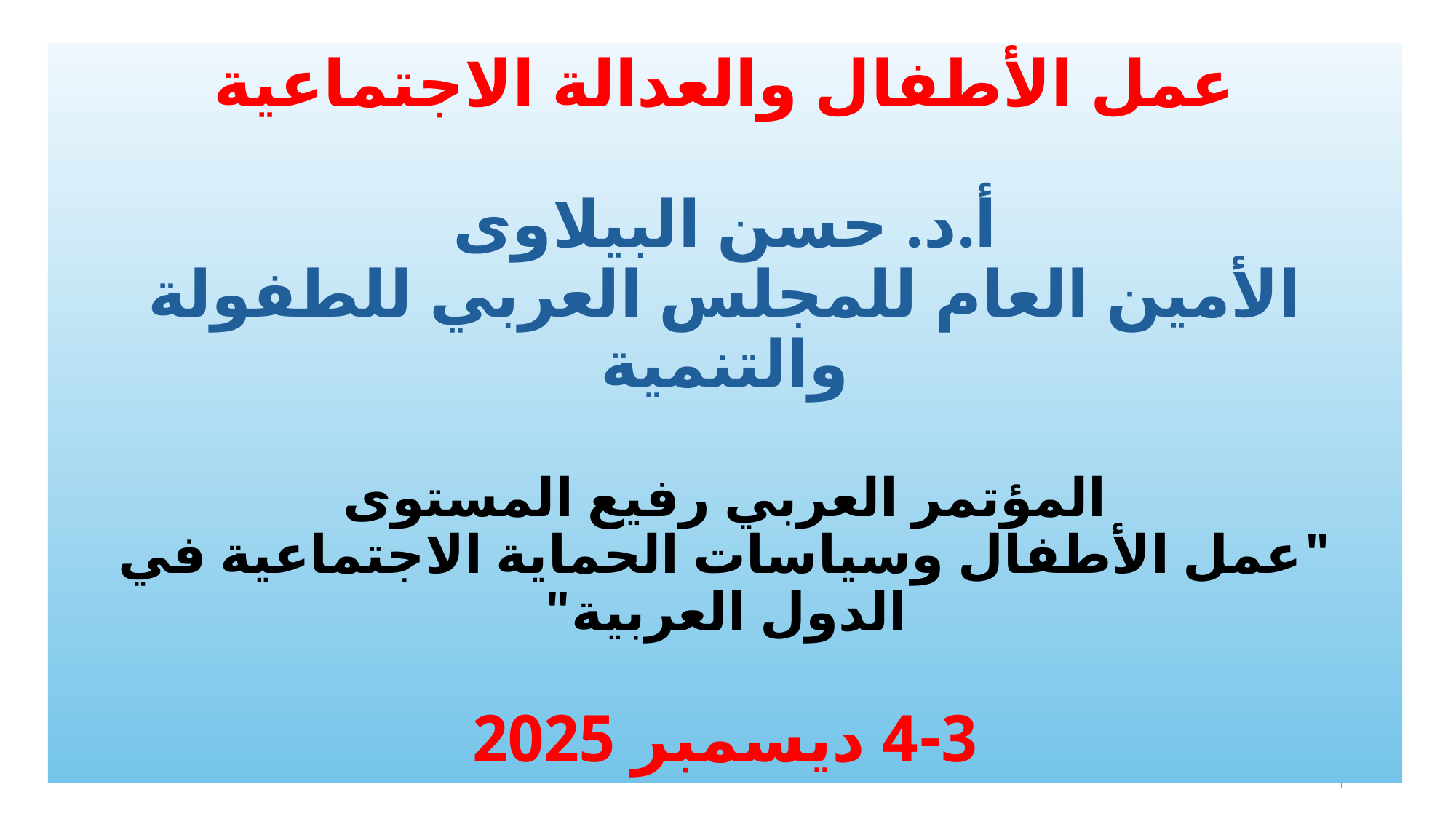

# عمل الأطفال والعدالة الاجتماعية أ.د. حسن البيلاوى الأمين العام للمجلس العربي للطفولة والتنمية المؤتمر العربي رفيع المستوى "عمل الأطفال وسياسات الحماية الاجتماعية في الدول العربية" 3-4 ديسمبر 2025
1